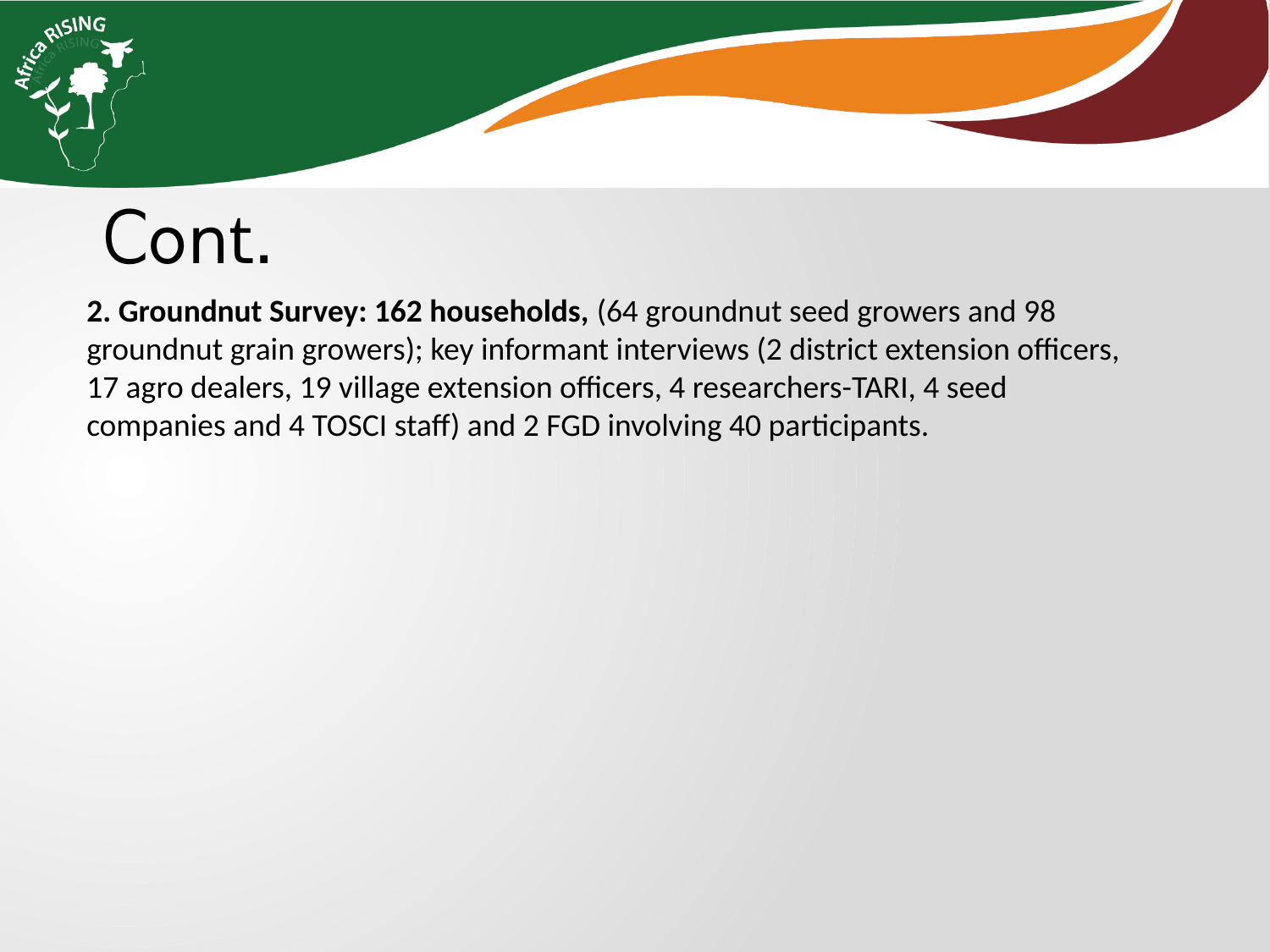

Cont.
2. Groundnut Survey: 162 households, (64 groundnut seed growers and 98 groundnut grain growers); key informant interviews (2 district extension officers, 17 agro dealers, 19 village extension officers, 4 researchers-TARI, 4 seed companies and 4 TOSCI staff) and 2 FGD involving 40 participants.